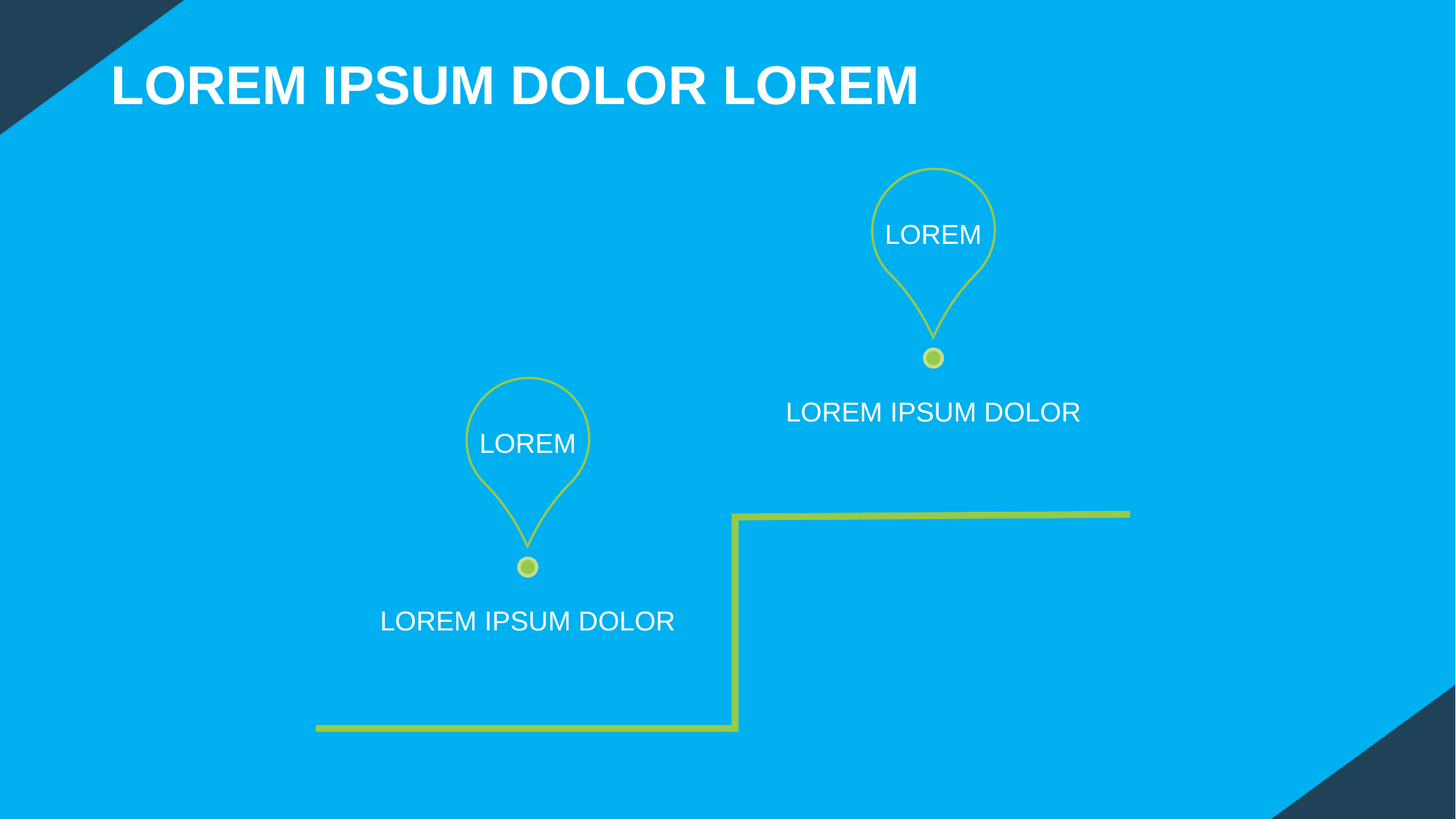

LOREM IPSUM DOLOR LOREM

LOREM

LOREM IPSUM DOLOR

LOREM

LOREM IPSUM DOLOR